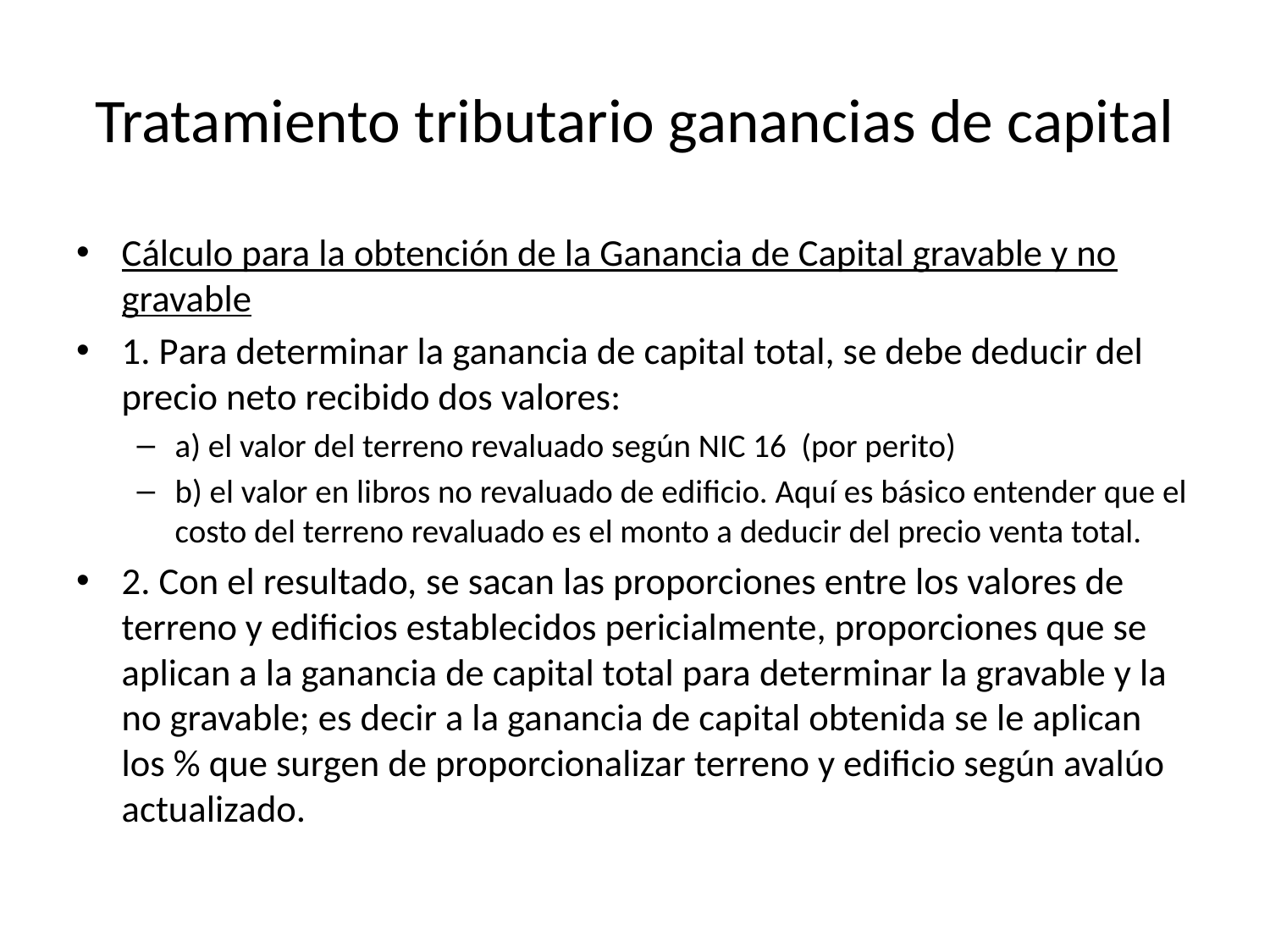

# Tratamiento tributario ganancias de capital
Cálculo para la obtención de la Ganancia de Capital gravable y no gravable
1. Para determinar la ganancia de capital total, se debe deducir del precio neto recibido dos valores:
a) el valor del terreno revaluado según NIC 16  (por perito)
b) el valor en libros no revaluado de edificio. Aquí es básico entender que el costo del terreno revaluado es el monto a deducir del precio venta total.
2. Con el resultado, se sacan las proporciones entre los valores de terreno y edificios establecidos pericialmente, proporciones que se aplican a la ganancia de capital total para determinar la gravable y la no gravable; es decir a la ganancia de capital obtenida se le aplican los % que surgen de proporcionalizar terreno y edificio según avalúo actualizado.